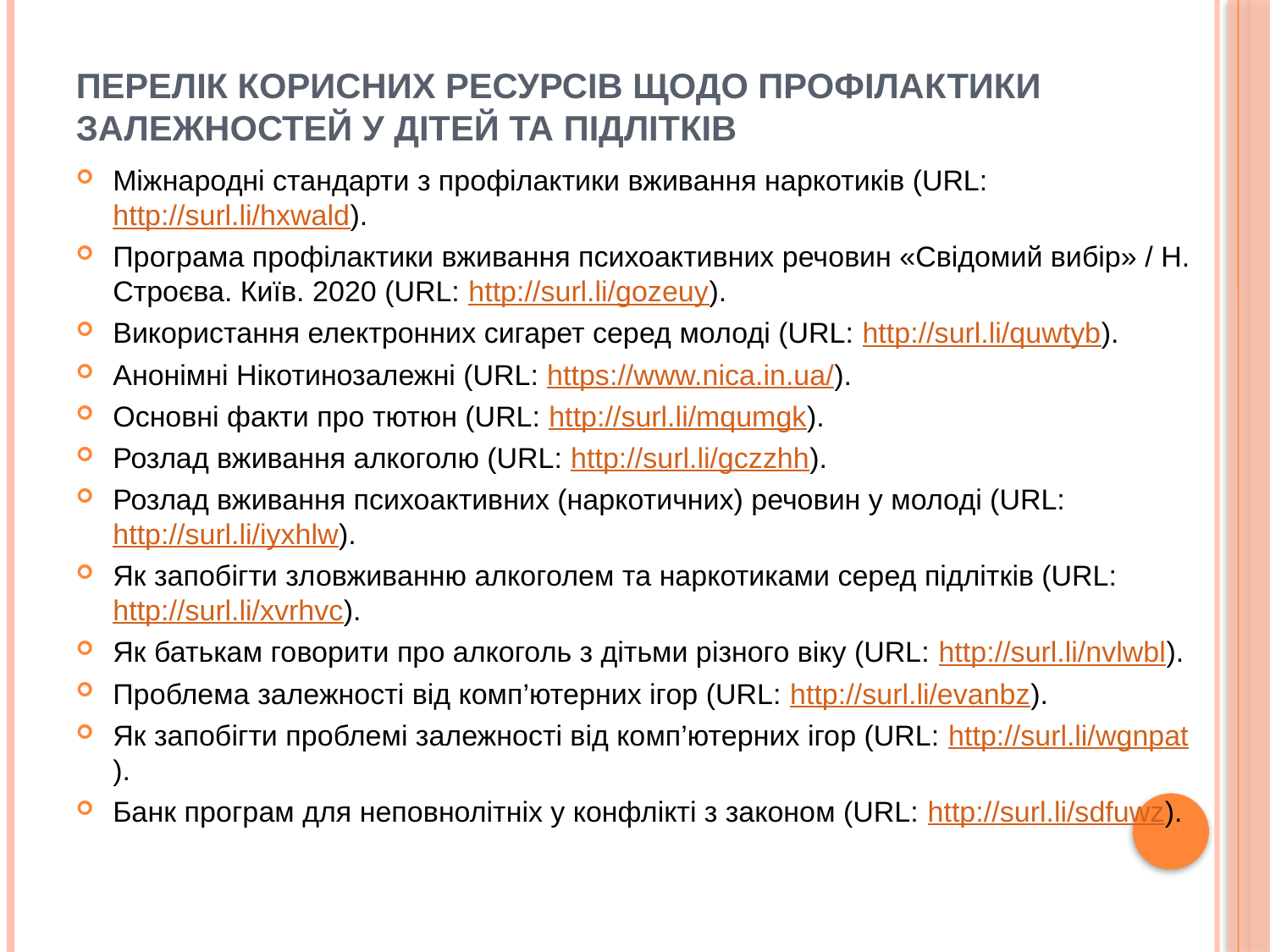

# Перелік корисних ресурсів щодо профілактики залежностей у дітей та підлітків
Міжнародні стандарти з профілактики вживання наркотиків (URL: http://surl.li/hxwald).
Програма профілактики вживання психоактивних речовин «Свідомий вибір» / Н. Строєва. Київ. 2020 (URL: http://surl.li/gozeuy).
Використання електронних сигарет серед молоді (URL: http://surl.li/quwtyb).
Анонімні Нікотинозалежні (URL: https://www.nica.in.ua/).
Основні факти про тютюн (URL: http://surl.li/mqumgk).
Розлад вживання алкоголю (URL: http://surl.li/gczzhh).
Розлад вживання психоактивних (наркотичних) речовин у молоді (URL: http://surl.li/iyxhlw).
Як запобігти зловживанню алкоголем та наркотиками серед підлітків (URL: http://surl.li/xvrhvc).
Як батькам говорити про алкоголь з дітьми різного віку (URL: http://surl.li/nvlwbl).
Проблема залежності від комп’ютерних ігор (URL: http://surl.li/evanbz).
Як запобігти проблемі залежності від комп’ютерних ігор (URL: http://surl.li/wgnpat).
Банк програм для неповнолітніх у конфлікті з законом (URL: http://surl.li/sdfuwz).